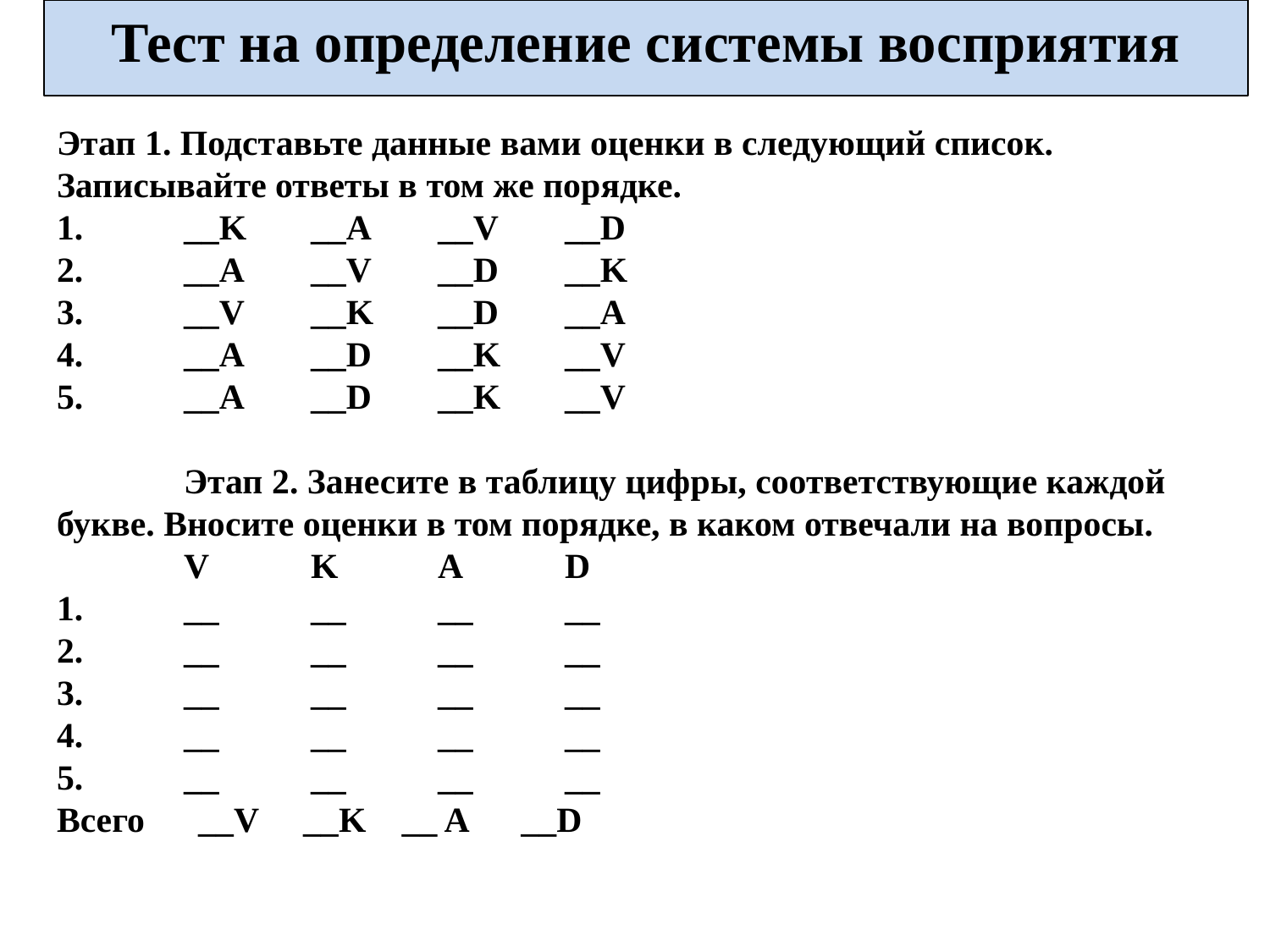

Тест на определение системы восприятия
Этап 1. Подставьте данные вами оценки в следующий список. Записывайте ответы в том же порядке.
1.	__K	__A	__V	__D
2.	__A	__V	__D	__K
3.	__V	__K	__D	__A
4.	__A	__D	__K	__V
5.	__A	__D	__K	__V

 	Этап 2. Занесите в таблицу цифры, соответствующие каждой букве. Вносите оценки в том порядке, в каком отвечали на вопросы.
	V	K	A	D
1.	__	__	__	__
2.	__	__	__	__
3.	__	__	__	__
4.	__	__	__	__
5.	__	__	__	__
Всего      __V     __K    __ A      __D